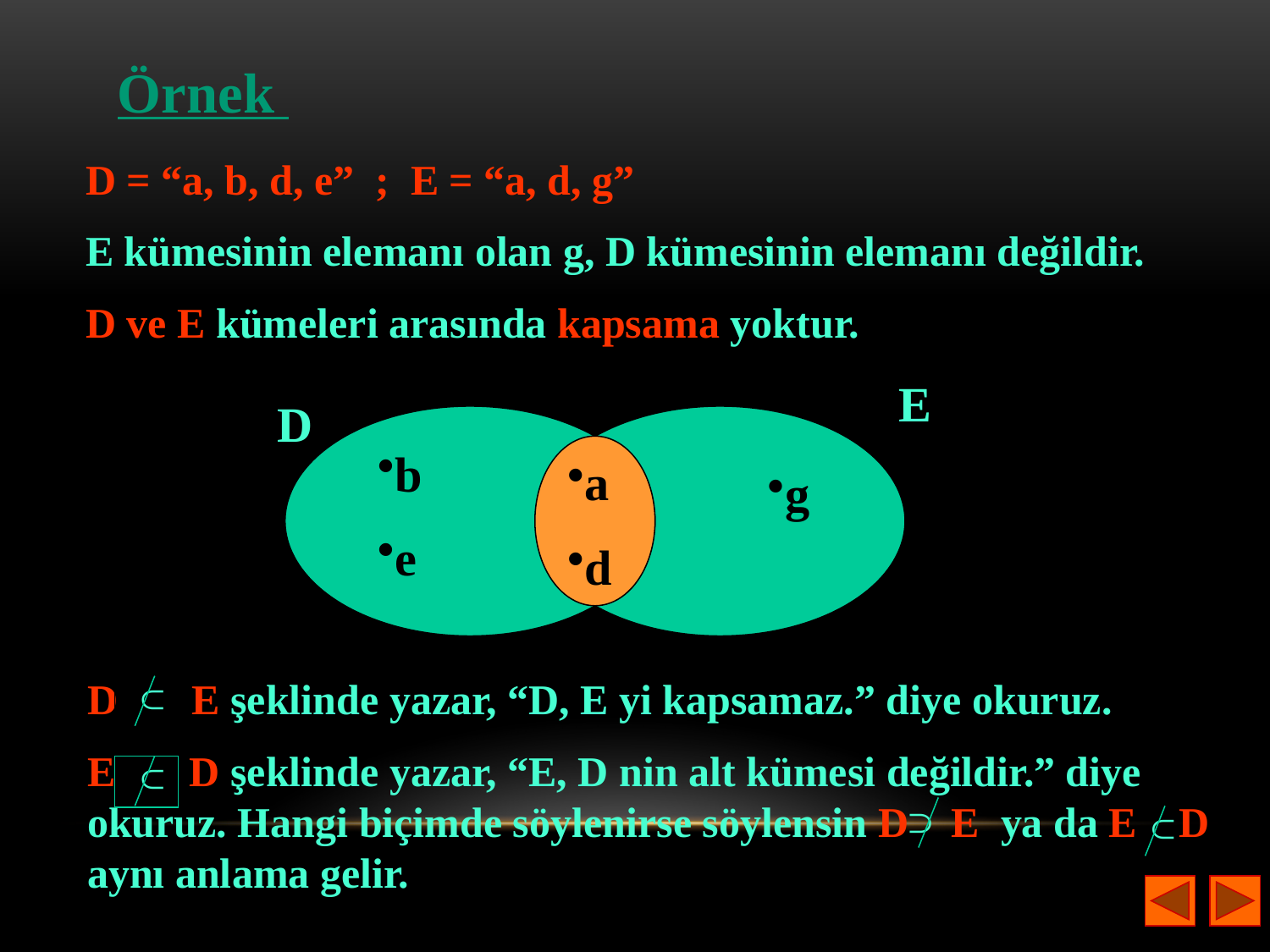

#
Örnek
D = “a, b, d, e”  ;  E = “a, d, g”
E kümesinin elemanı olan g, D kümesinin elemanı değildir.
D ve E kümeleri arasında kapsama yoktur.

E
D

b
e

a
d
g
D       E şeklinde yazar, “D, E yi kapsamaz.” diye okuruz.
E       D şeklinde yazar, “E, D nin alt kümesi değildir.” diye okuruz. Hangi biçimde söylenirse söylensin D    E  ya da E    D aynı anlama gelir.
∩

∩

∩

∩